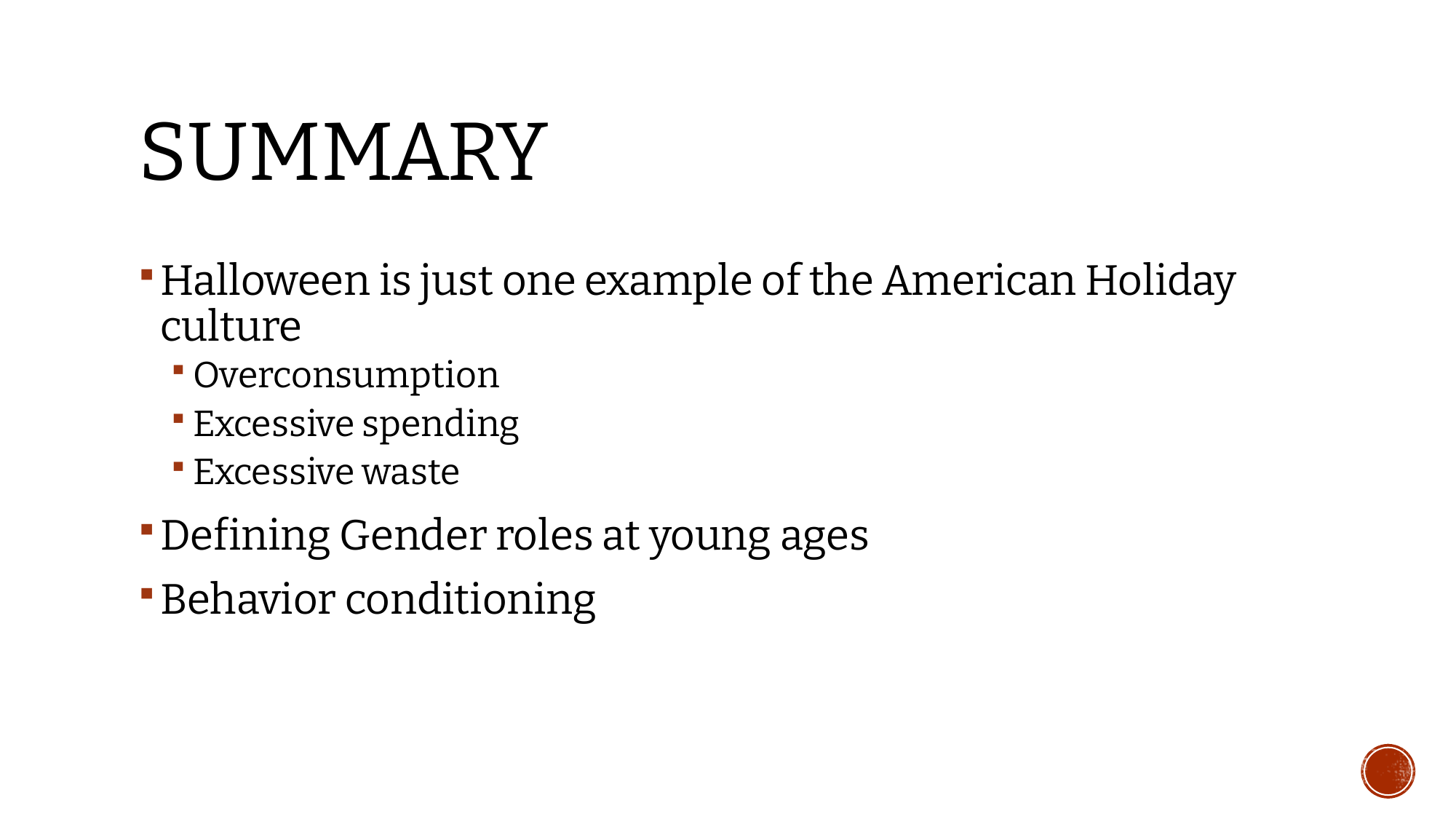

# Summary
Halloween is just one example of the American Holiday culture
Overconsumption
Excessive spending
Excessive waste
Defining Gender roles at young ages
Behavior conditioning